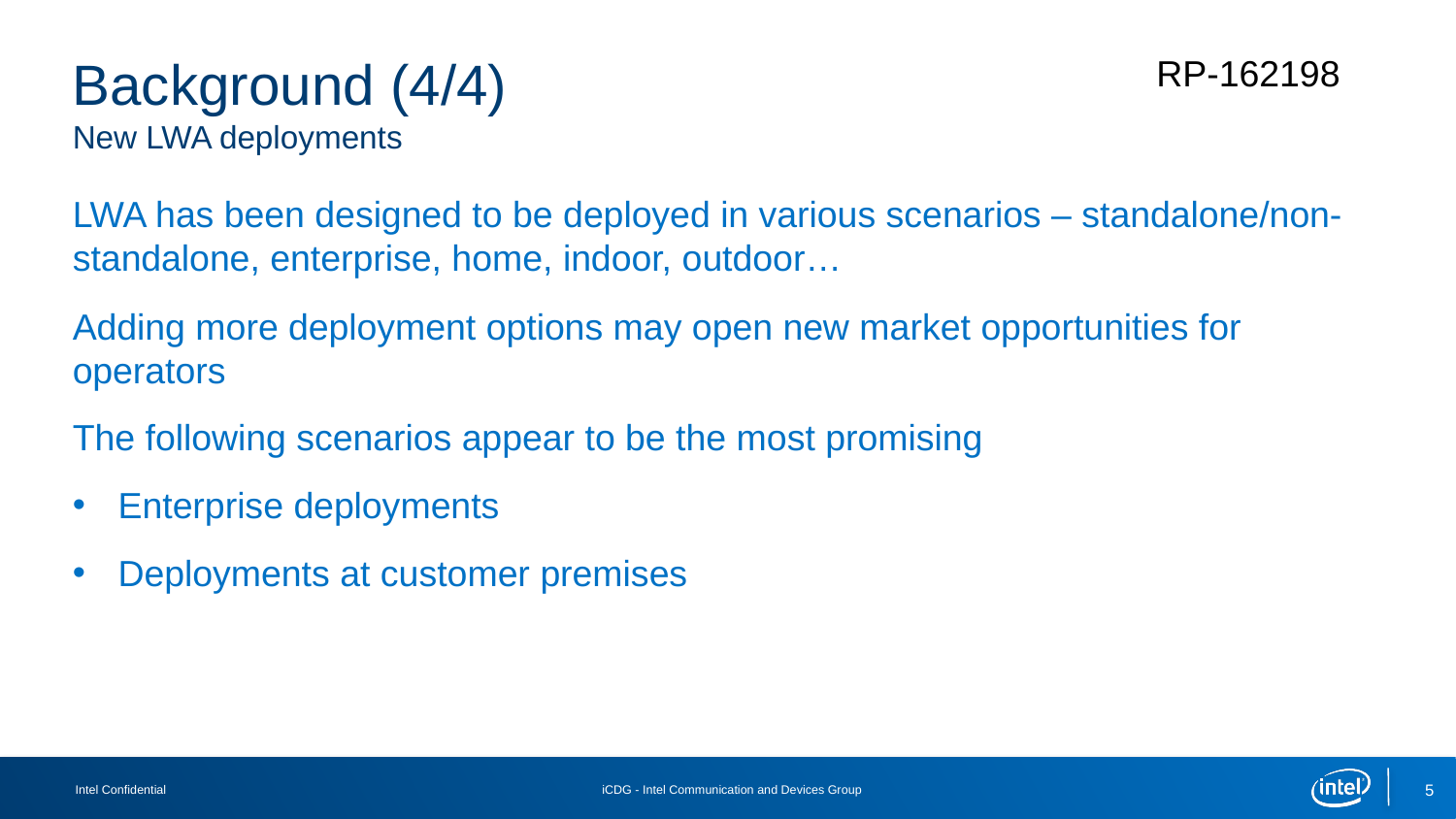

# Background (4/4) New LWA deployments
LWA has been designed to be deployed in various scenarios – standalone/non-standalone, enterprise, home, indoor, outdoor…
Adding more deployment options may open new market opportunities for operators
The following scenarios appear to be the most promising
Enterprise deployments
Deployments at customer premises
5